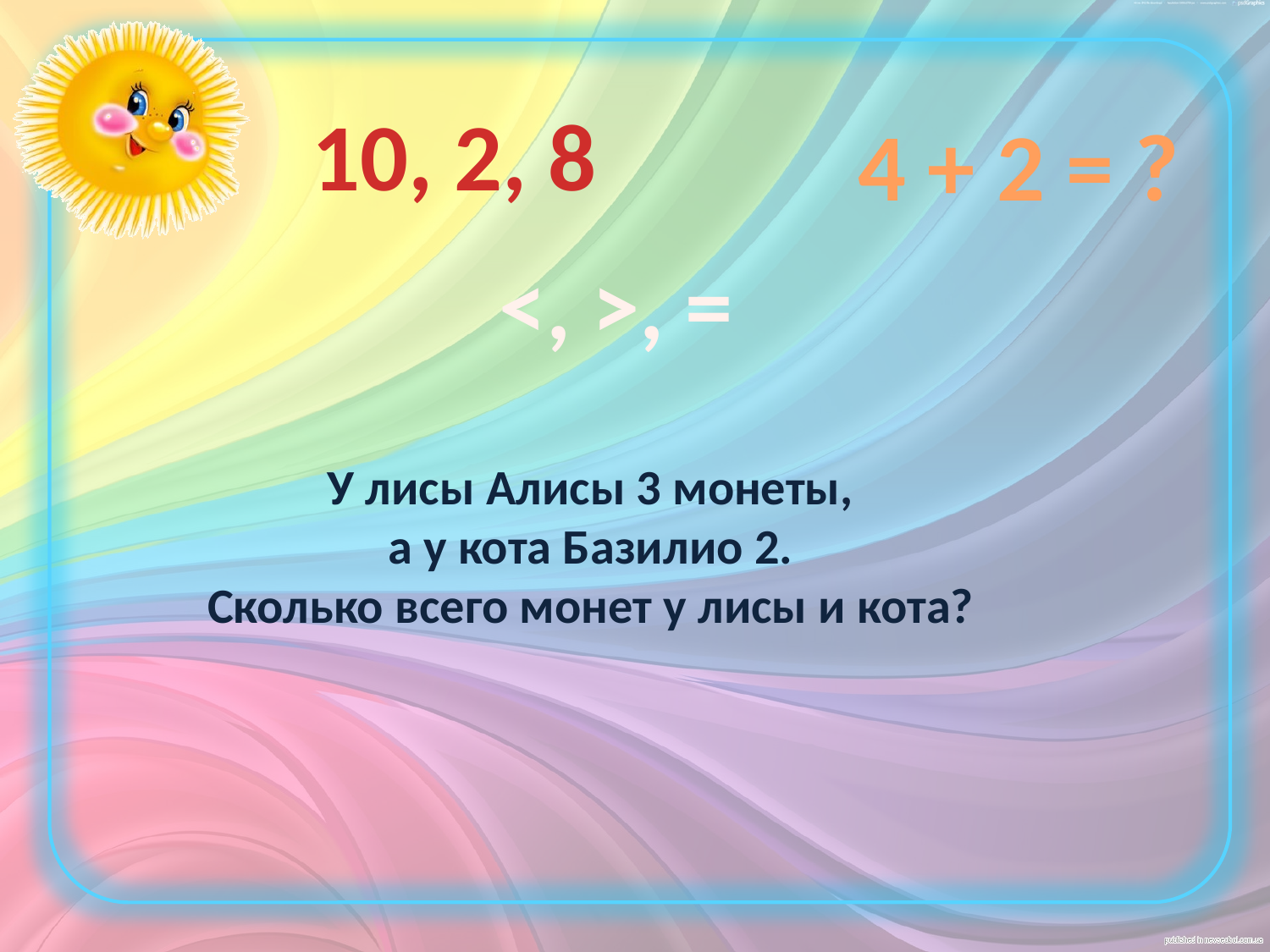

10, 2, 8
4 + 2 = ?
<, >, =
У лисы Алисы 3 монеты,
а у кота Базилио 2.
Сколько всего монет у лисы и кота?